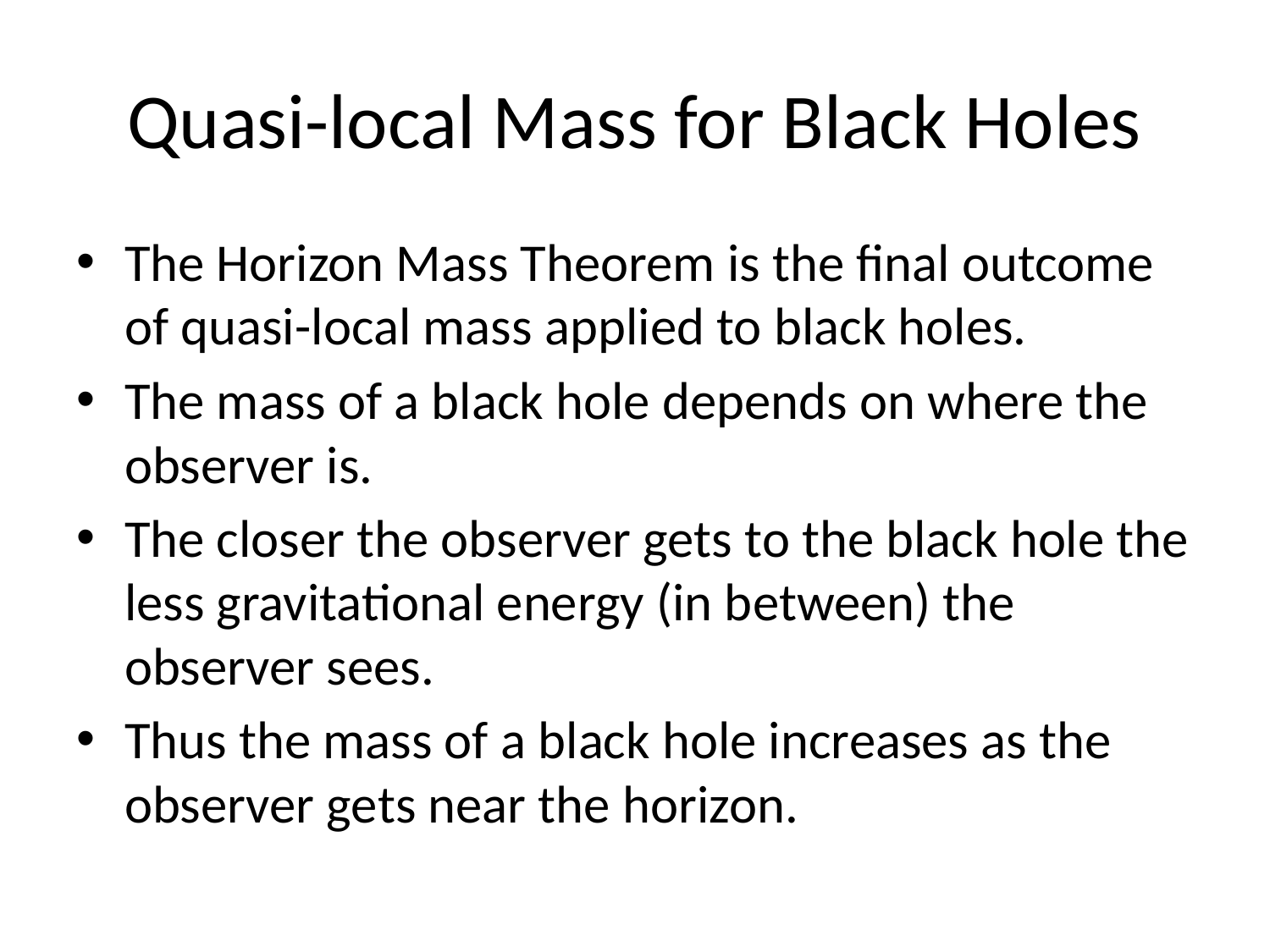

# Quasi-local Mass for Black Holes
The Horizon Mass Theorem is the final outcome of quasi-local mass applied to black holes.
The mass of a black hole depends on where the observer is.
The closer the observer gets to the black hole the less gravitational energy (in between) the observer sees.
Thus the mass of a black hole increases as the observer gets near the horizon.